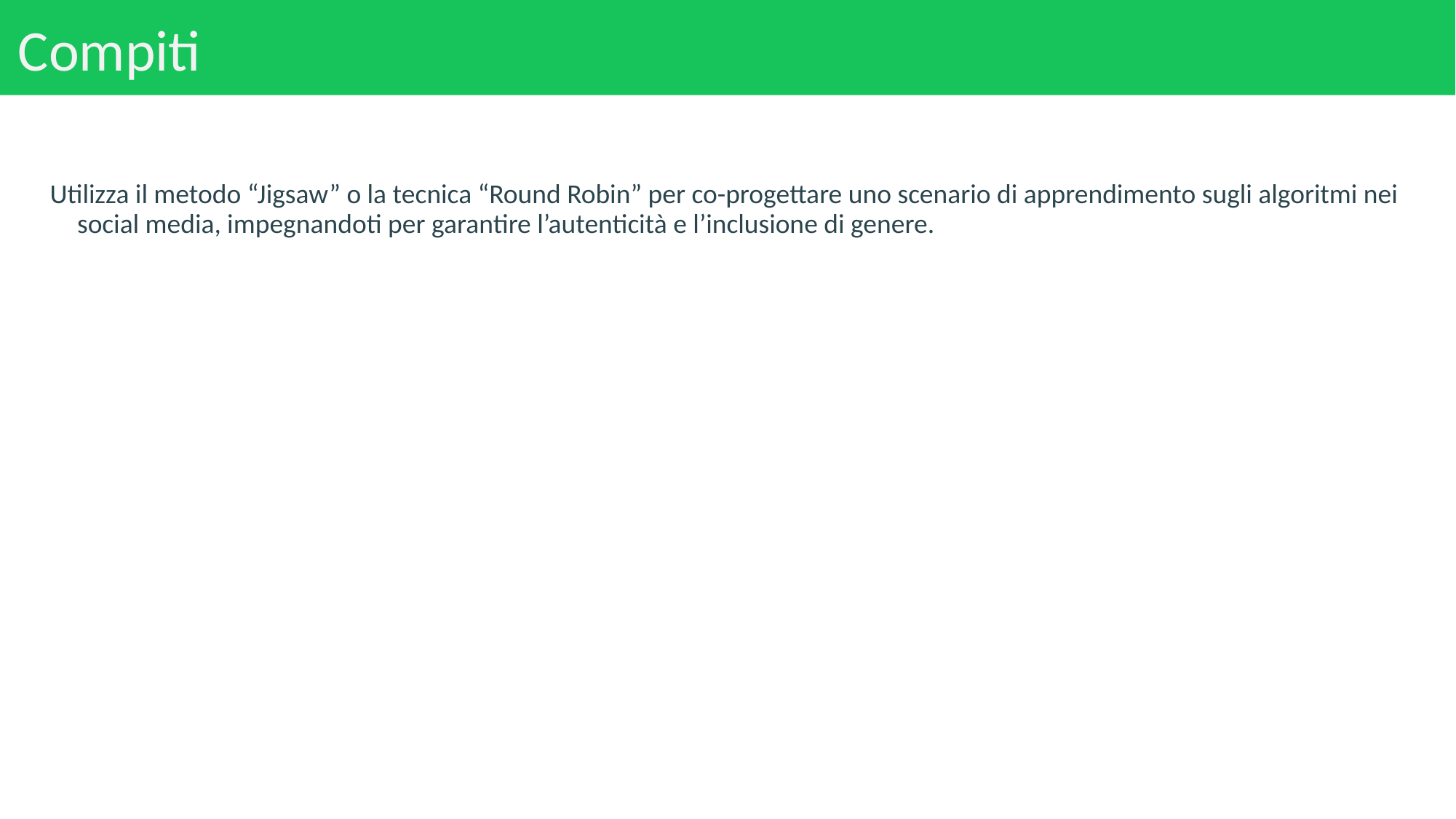

# Compiti

Utilizza il metodo “Jigsaw” o la tecnica “Round Robin” per co-progettare uno scenario di apprendimento sugli algoritmi nei social media, impegnandoti per garantire l’autenticità e l’inclusione di genere.